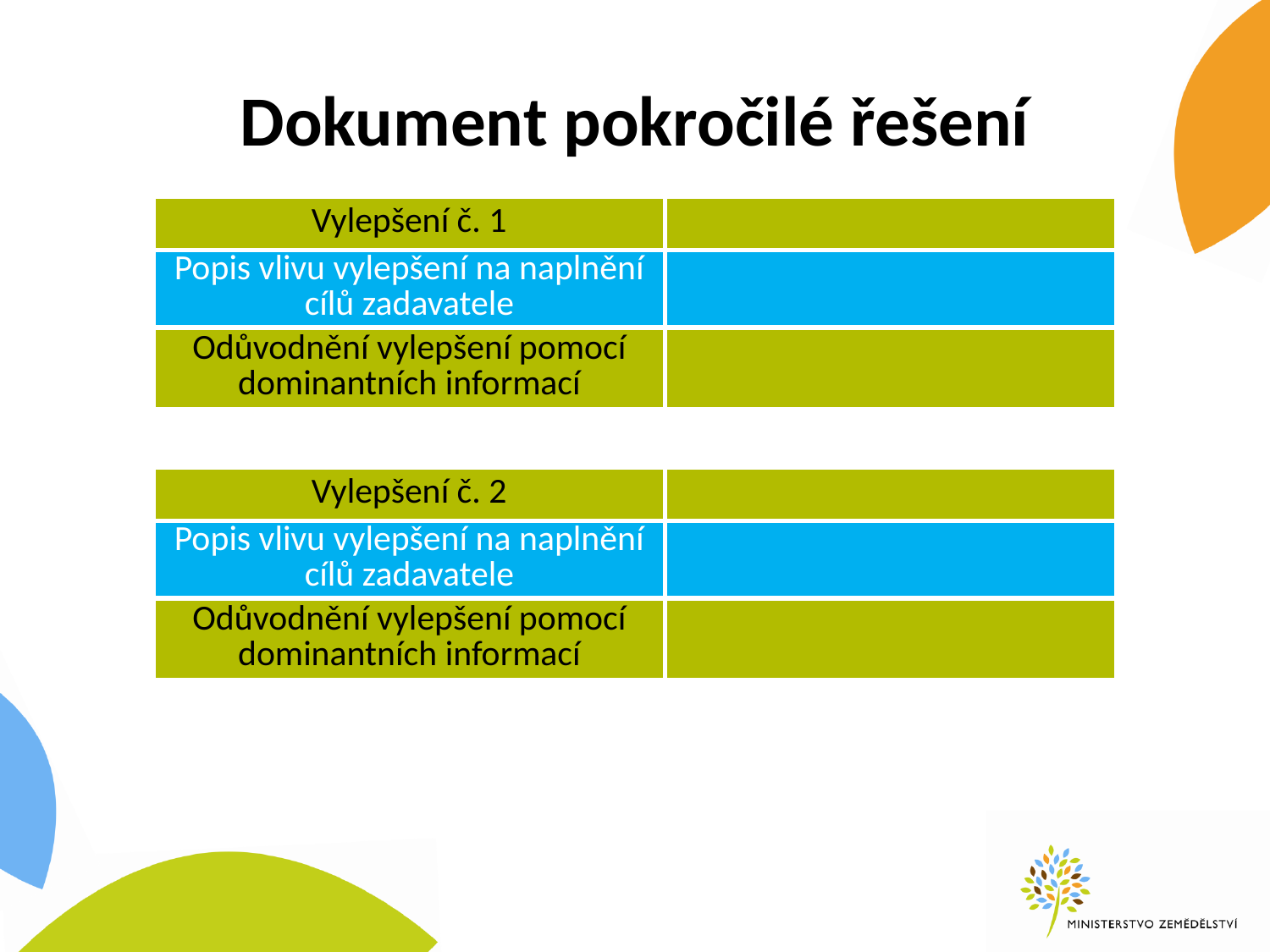

# Dokument pokročilé řešení
| Vylepšení č. 1 |  |
| --- | --- |
| Popis vlivu vylepšení na naplnění cílů zadavatele |  |
| Odůvodnění vylepšení pomocí dominantních informací |  |
| Vylepšení č. 2 |  |
| --- | --- |
| Popis vlivu vylepšení na naplnění cílů zadavatele |  |
| Odůvodnění vylepšení pomocí dominantních informací |  |